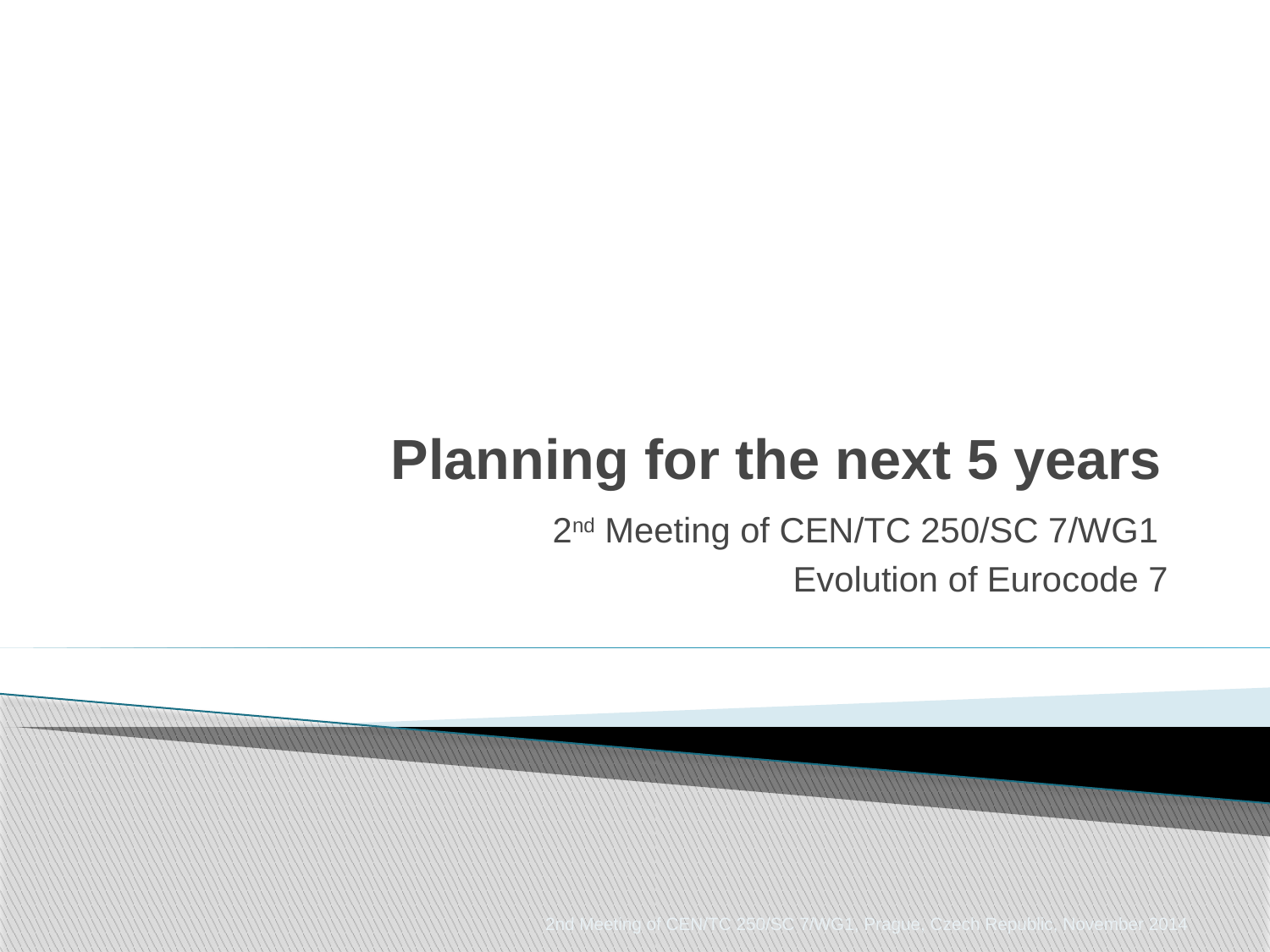

# Planning for the next 5 years
2nd Meeting of CEN/TC 250/SC 7/WG1
Evolution of Eurocode 7
2nd Meeting of CEN/TC 250/SC 7/WG1, Prague, Czech Republic, November 2014